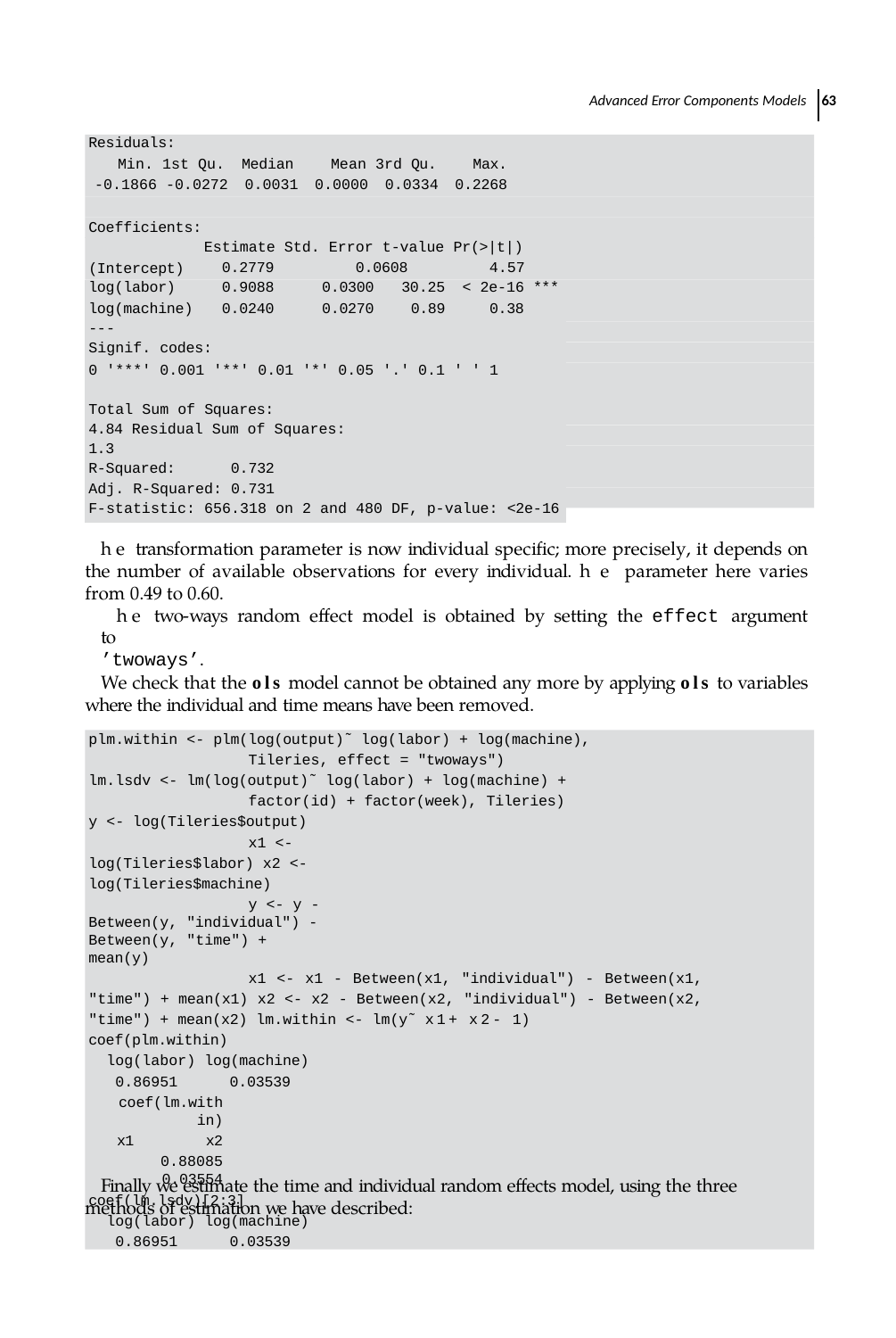

Advanced Error Components Models  63

Residuals:
Min. 1st Qu. Median	Mean 3rd Qu.	Max.
-0.1866 -0.0272 0.0031 0.0000 0.0334 0.2268

Coefficients:

Estimate Std. Error t-value Pr(>|t|) 0.2779	0.0608	4.57 6.1e-06 ***

(Intercept)
| log(labor) | 0.9088 | 0.0300 | 30.25 | < 2e-16 \*\*\* |
| --- | --- | --- | --- | --- |
| log(machine) --- Signif. codes: | 0.0240 | 0.0270 | 0.89 | 0.38 |
| 0 '\*\*\*' 0.001 '\*\*' 0.01 '\*' 0.05 '.' 0.1 ' ' 1 Total Sum of Squares: 4.84 Residual Sum of Squares: 1.3 |  |  |  |  |
| R-Squared: | 0.732 |  |  |  |
| Adj. R-Squared: 0.731 F-statistic: 656.318 on 2 and 480 DF, p-value: <2e-16 |  |  |  |  |

he transformation parameter is now individual speciﬁc; more precisely, it depends on the number of available observations for every individual. he  parameter here varies from 0.49 to 0.60.
he two-ways random effect model is obtained by setting the effect argument to
’twoways’.
We check that the ols model cannot be obtained any more by applying ols to variables where the individual and time means have been removed.
plm.within <- plm(log(output) ̃ log(labor) + log(machine),
Tileries, effect = "twoways") lm.lsdv <- lm(log(output) ̃ log(labor) + log(machine) +
factor(id) + factor(week), Tileries) y <- log(Tileries$output)
x1 <- log(Tileries$labor) x2 <- log(Tileries$machine)
y <- y - Between(y, "individual") - Between(y, "time") + mean(y)
x1 <- x1 - Between(x1, "individual") - Between(x1, "time") + mean(x1) x2 <- x2 - Between(x2, "individual") - Between(x2, "time") + mean(x2) lm.within <- lm(y ̃ x1+ x2- 1)
coef(plm.within) log(labor) log(machine)
0.86951   0.03539
coef(lm.within)
x1	x2
0.88085 0.03554
coef(lm.lsdv)[2:3] log(labor) log(machine)
0.86951   0.03539
Finally we estimate the time and individual random effects model, using the three methods of estimation we have described: